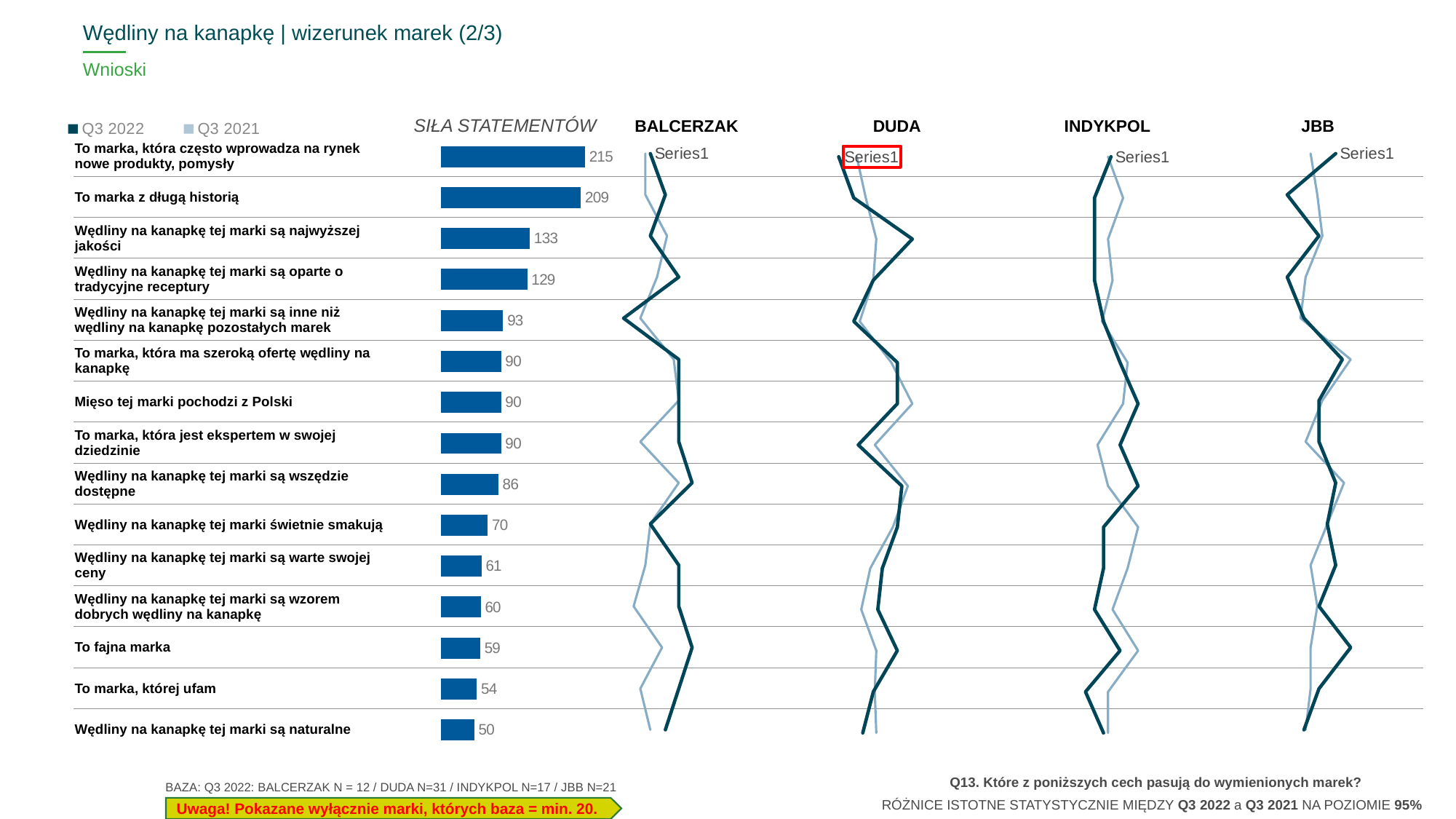

Wędliny na kanapkę | wizerunek marek (2/3)
# Wnioski
| BALCERZAK | DUDA | INDYKPOL | JBB |
| --- | --- | --- | --- |

### Chart

| Category | Q3 2022 | Kolumna2 | Kolumna6 | Q3 2021 |
|---|---|---|---|---|
|  | None | None | None | None |
|  | None | None | None | None |
|  | None | None | None | None |
|  | None | None | None | None |
|  | None | None | None | None |
|  | None | None | None | None |
|  | None | None | None | None |
SIŁA STATEMENTÓW

### Chart

| Category | Q3 2022 | Q3 2021 |
|---|---|---|

### Chart

| Category | Q3 2022 | Q3 2021 |
|---|---|---|
| To marka, która często wprowadza na rynek nowe produkty, pomysły |  |
| --- | --- |
| To marka z długą historią |  |
| Wędliny na kanapkę tej marki są najwyższej jakości |  |
| Wędliny na kanapkę tej marki są oparte o tradycyjne receptury |  |
| Wędliny na kanapkę tej marki są inne niż wędliny na kanapkę pozostałych marek |  |
| To marka, która ma szeroką ofertę wędliny na kanapkę |  |
| Mięso tej marki pochodzi z Polski |  |
| To marka, która jest ekspertem w swojej dziedzinie |  |
| Wędliny na kanapkę tej marki są wszędzie dostępne |  |
| Wędliny na kanapkę tej marki świetnie smakują |  |
| Wędliny na kanapkę tej marki są warte swojej ceny |  |
| Wędliny na kanapkę tej marki są wzorem dobrych wędliny na kanapkę |  |
| To fajna marka |  |
| To marka, której ufam |  |
| Wędliny na kanapkę tej marki są naturalne |  |

### Chart

| Category | Seria 1 |
|---|---|
|  | 215.0 |
|  | 209.0 |
|  | 133.0 |
|  | 129.0 |
|  | 93.0 |
|  | 90.0 |
|  | 90.0 |
|  | 90.0 |
|  | 86.0 |
|  | 70.0 |
|  | 61.0 |
|  | 60.0 |
|  | 59.0 |
|  | 54.0 |
|  | 50.0 |

### Chart

| Category | Q3 2022 | Q3 2021 |
|---|---|---|

### Chart

| Category | Q3 2022 | Q3 2021 |
|---|---|---|
Q13. Które z poniższych cech pasują do wymienionych marek?

BAZA: Q3 2022: BALCERZAK N = 12 / DUDA N=31 / INDYKPOL N=17 / JBB N=21
RÓŻNICE ISTOTNE STATYSTYCZNIE MIĘDZY Q3 2022 a Q3 2021 NA POZIOMIE 95%
Uwaga! Pokazane wyłącznie marki, których baza = min. 20.